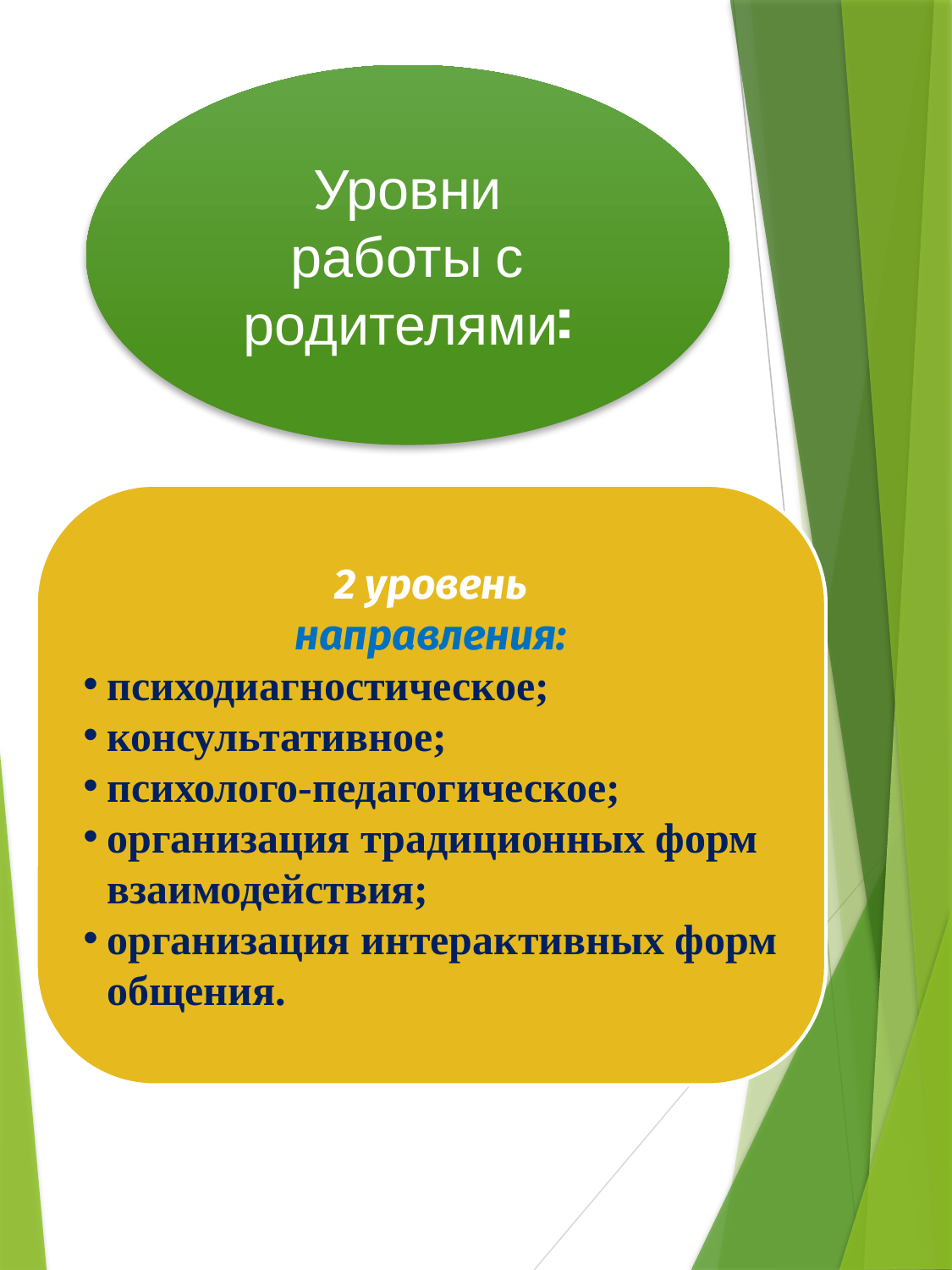

Уровни
работы с родителями:
2 уровень
направления:
психодиагностическое;
консультативное;
психолого-педагогическое;
организация традиционных форм взаимодействия;
организация интерактивных форм общения.